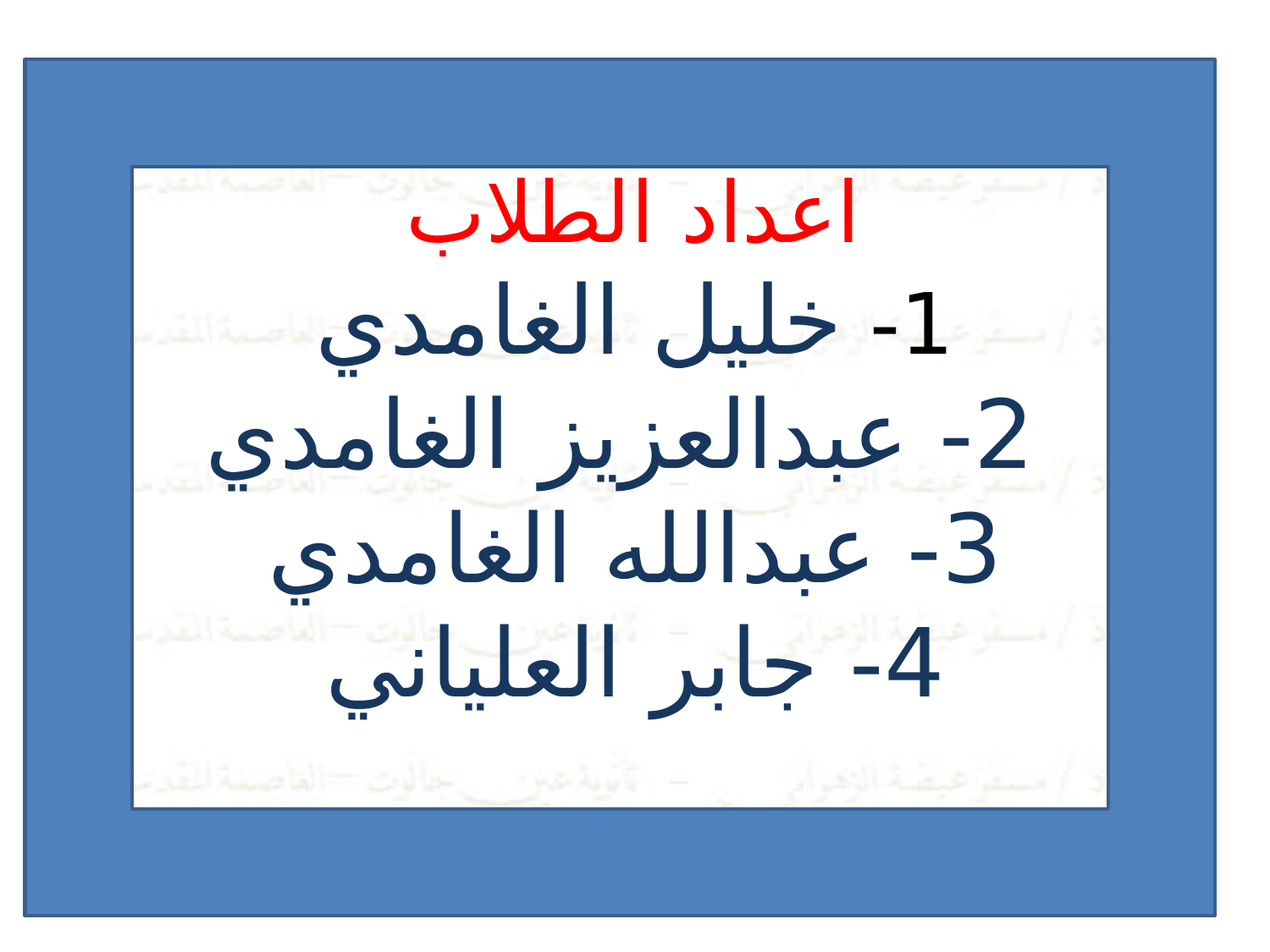

اعداد الطلاب
1- خليل الغامدي
2- عبدالعزيز الغامدي
3- عبدالله الغامدي
4- جابر العلياني